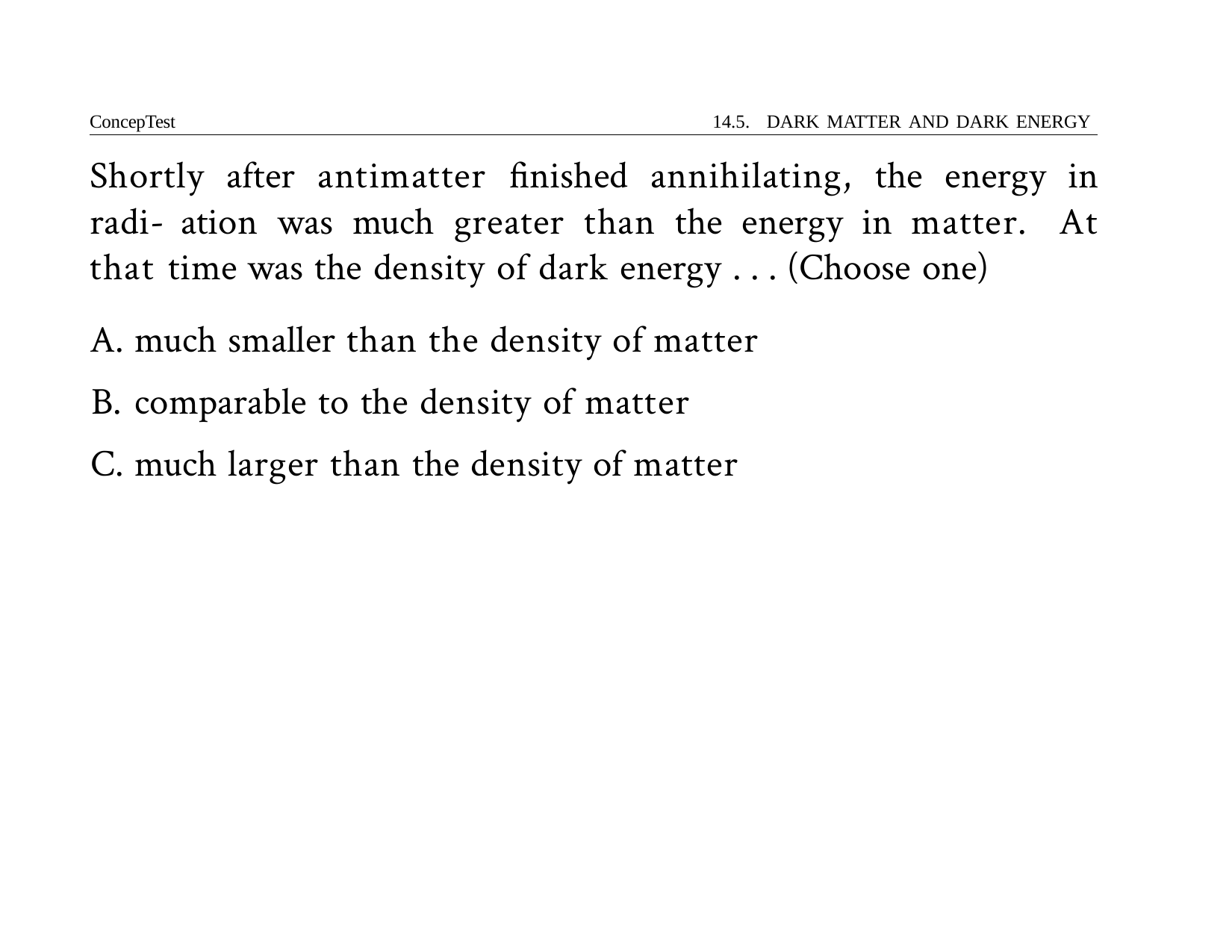

ConcepTest	14.5.  DARK MATTER AND DARK ENERGY

# Shortly after antimatter finished annihilating, the energy in radi- ation was much greater than the energy in matter.  At that time was the density of dark energy . . . (Choose one)
much smaller than the density of matter
comparable to the density of matter
much larger than the density of matter